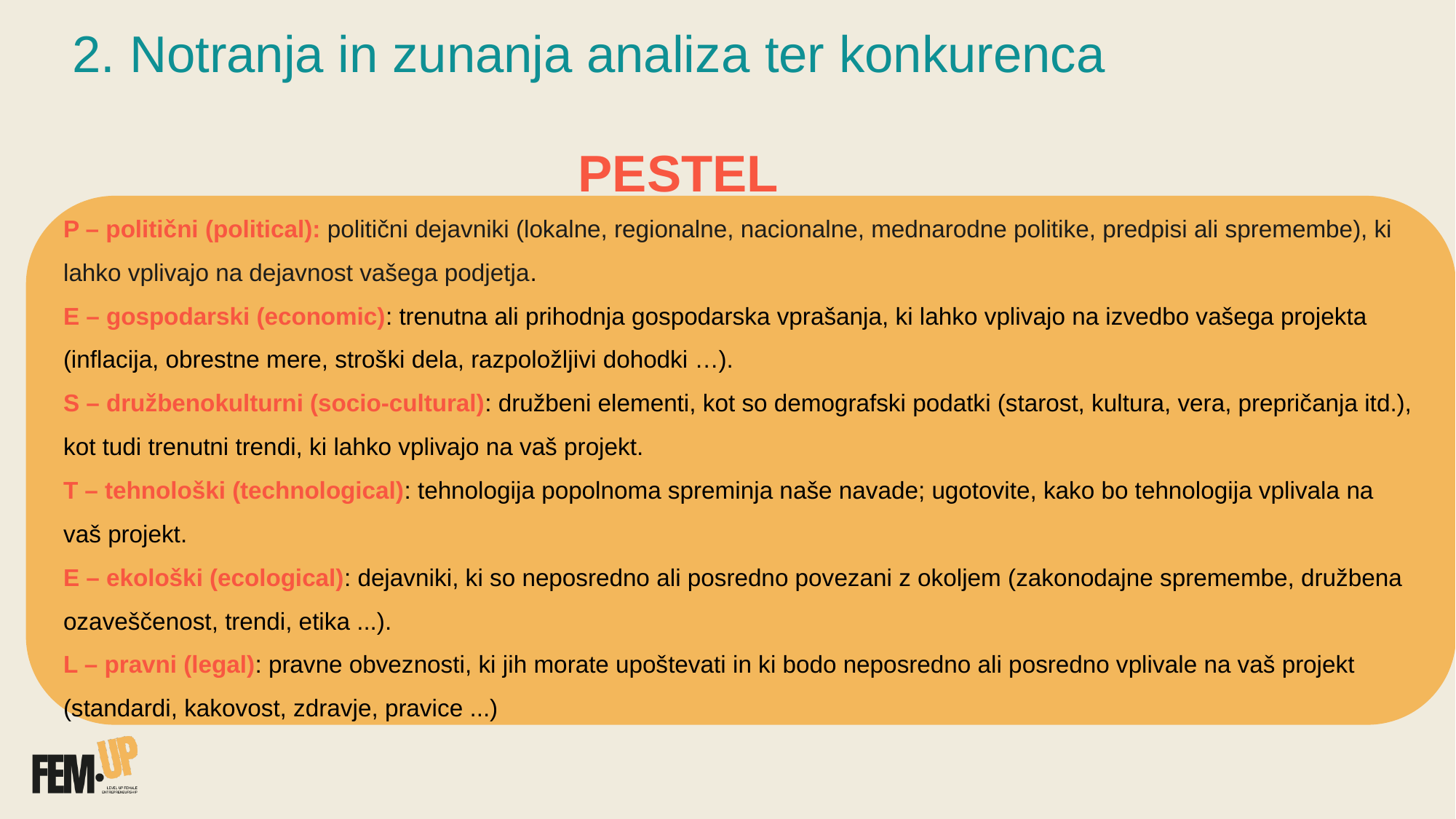

# 2. Notranja in zunanja analiza ter konkurenca
PESTEL
P – politični (political): politični dejavniki (lokalne, regionalne, nacionalne, mednarodne politike, predpisi ali spremembe), ki lahko vplivajo na dejavnost vašega podjetja.
E – gospodarski (economic): trenutna ali prihodnja gospodarska vprašanja, ki lahko vplivajo na izvedbo vašega projekta (inflacija, obrestne mere, stroški dela, razpoložljivi dohodki …).
S – družbenokulturni (socio-cultural): družbeni elementi, kot so demografski podatki (starost, kultura, vera, prepričanja itd.), kot tudi trenutni trendi, ki lahko vplivajo na vaš projekt.
T – tehnološki (technological): tehnologija popolnoma spreminja naše navade; ugotovite, kako bo tehnologija vplivala na vaš projekt.
E – ekološki (ecological): dejavniki, ki so neposredno ali posredno povezani z okoljem (zakonodajne spremembe, družbena ozaveščenost, trendi, etika ...).
L – pravni (legal): pravne obveznosti, ki jih morate upoštevati in ki bodo neposredno ali posredno vplivale na vaš projekt (standardi, kakovost, zdravje, pravice ...)